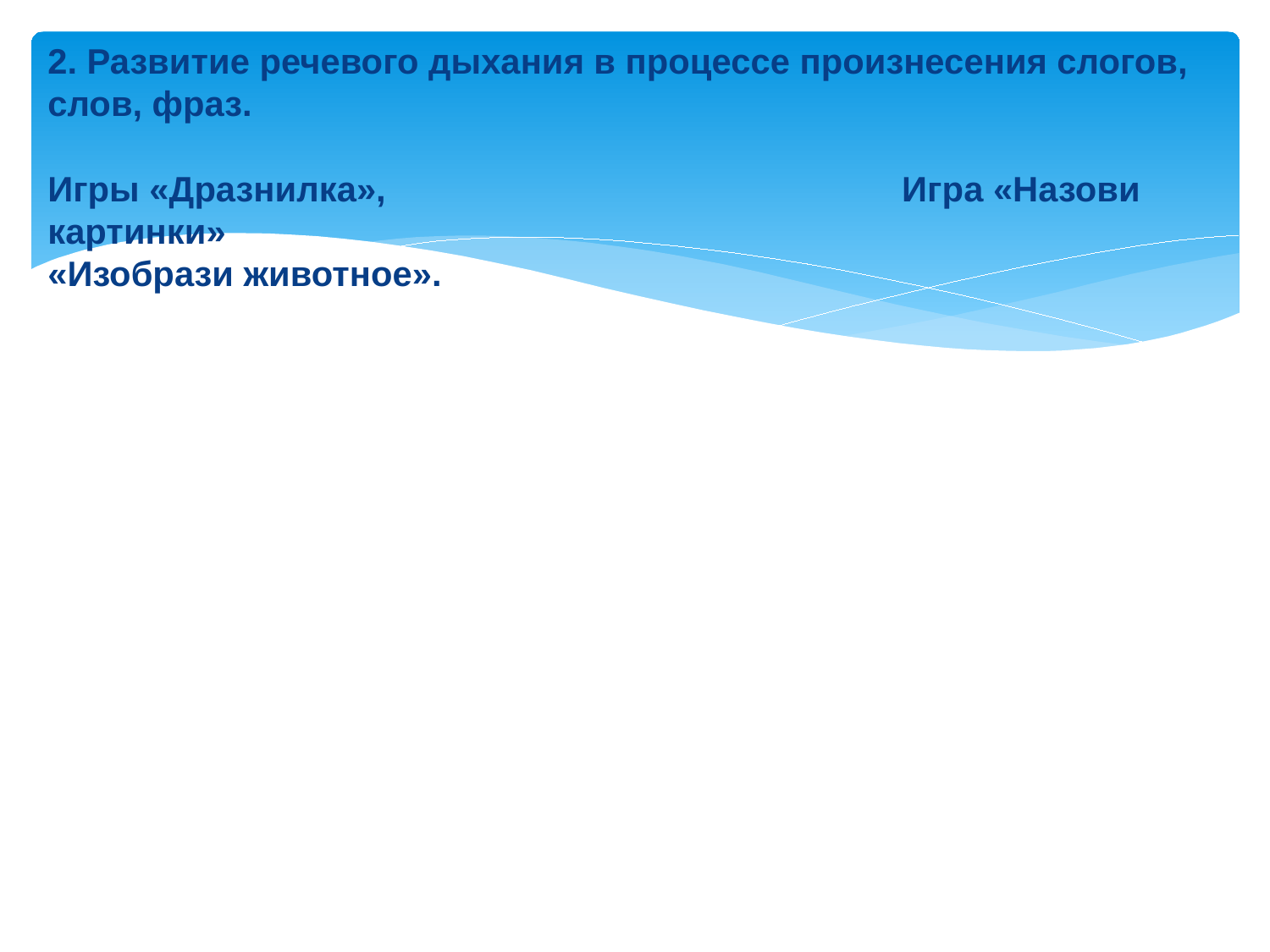

# 2. Развитие речевого дыхания в процессе произнесения слогов, слов, фраз. Игры «Дразнилка»,                                                     Игра «Назови картинки» «Изобрази животное».